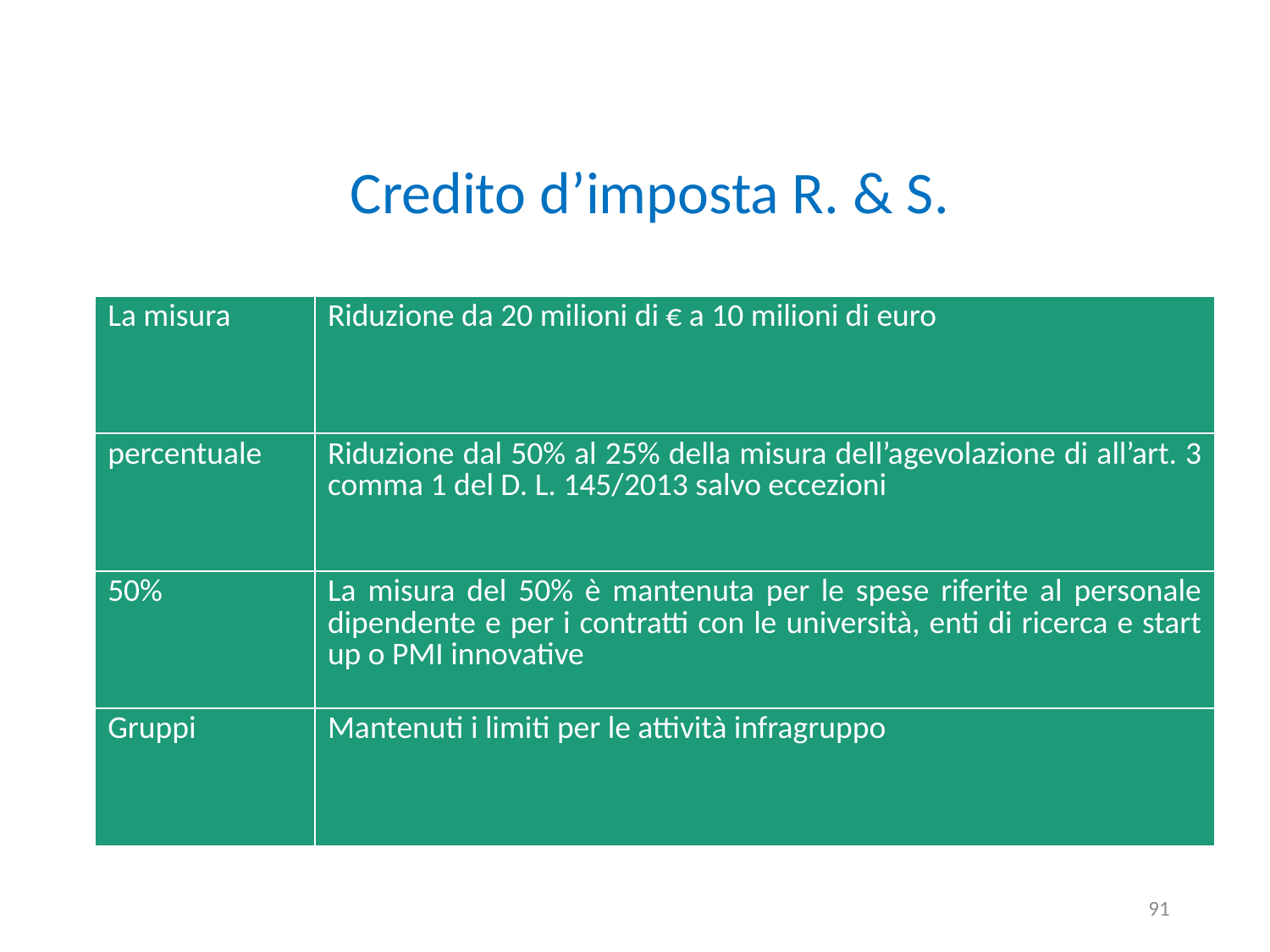

# Credito d’imposta R. & S.

| La misura | Riduzione da 20 milioni di € a 10 milioni di euro |
| --- | --- |
| percentuale | Riduzione dal 50% al 25% della misura dell’agevolazione di all’art. 3 comma 1 del D. L. 145/2013 salvo eccezioni |
| 50% | La misura del 50% è mantenuta per le spese riferite al personale dipendente e per i contratti con le università, enti di ricerca e start up o PMI innovative |
| Gruppi | Mantenuti i limiti per le attività infragruppo |
91